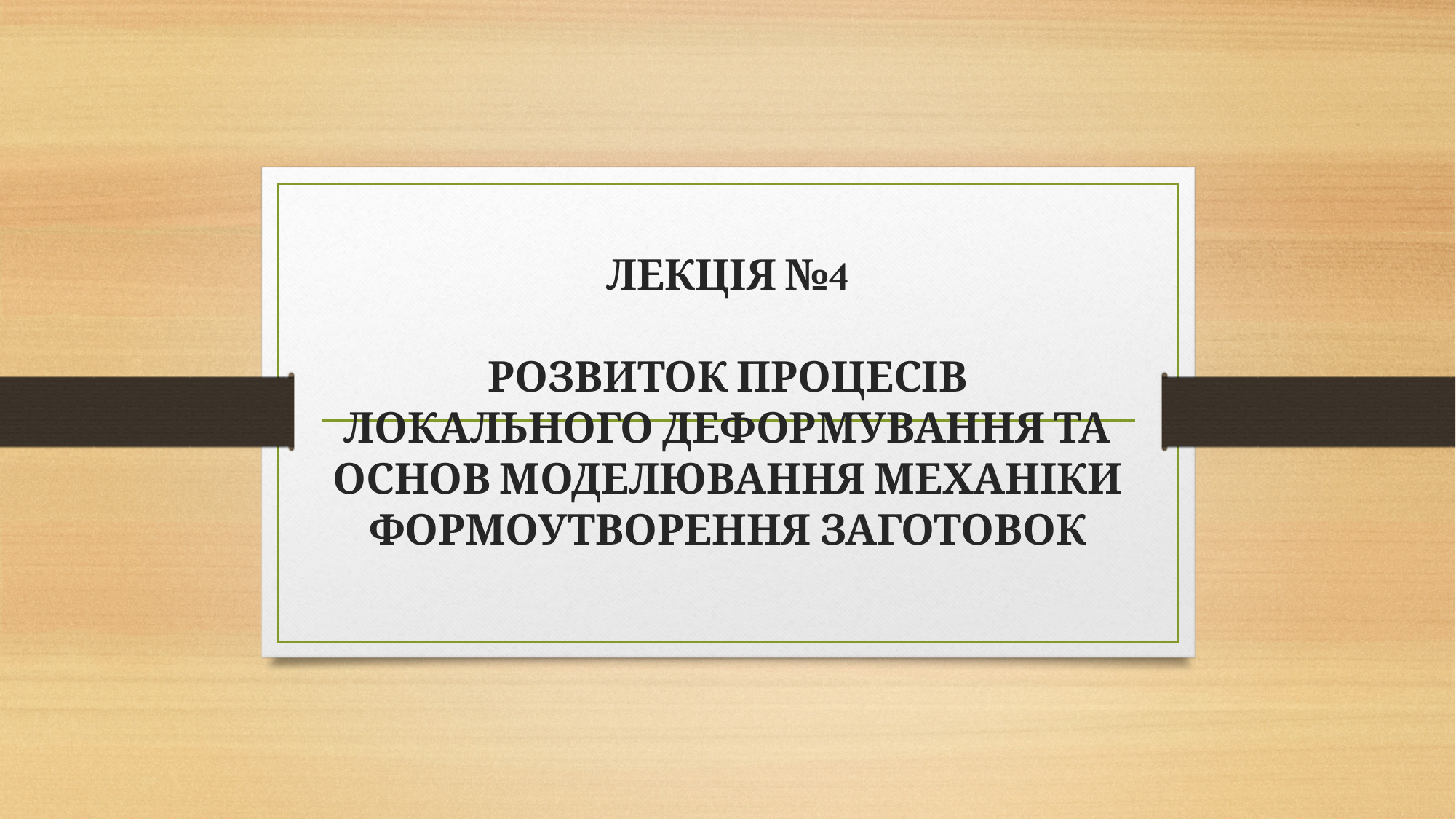

# ЛЕКЦІЯ №4   РОЗВИТОК ПРОЦЕСІВ ЛОКАЛЬНОГО ДЕФОРМУВАННЯ ТА ОСНОВ МОДЕЛЮВАННЯ МЕХАНІКИ ФОРМОУТВОРЕННЯ ЗАГОТОВОК